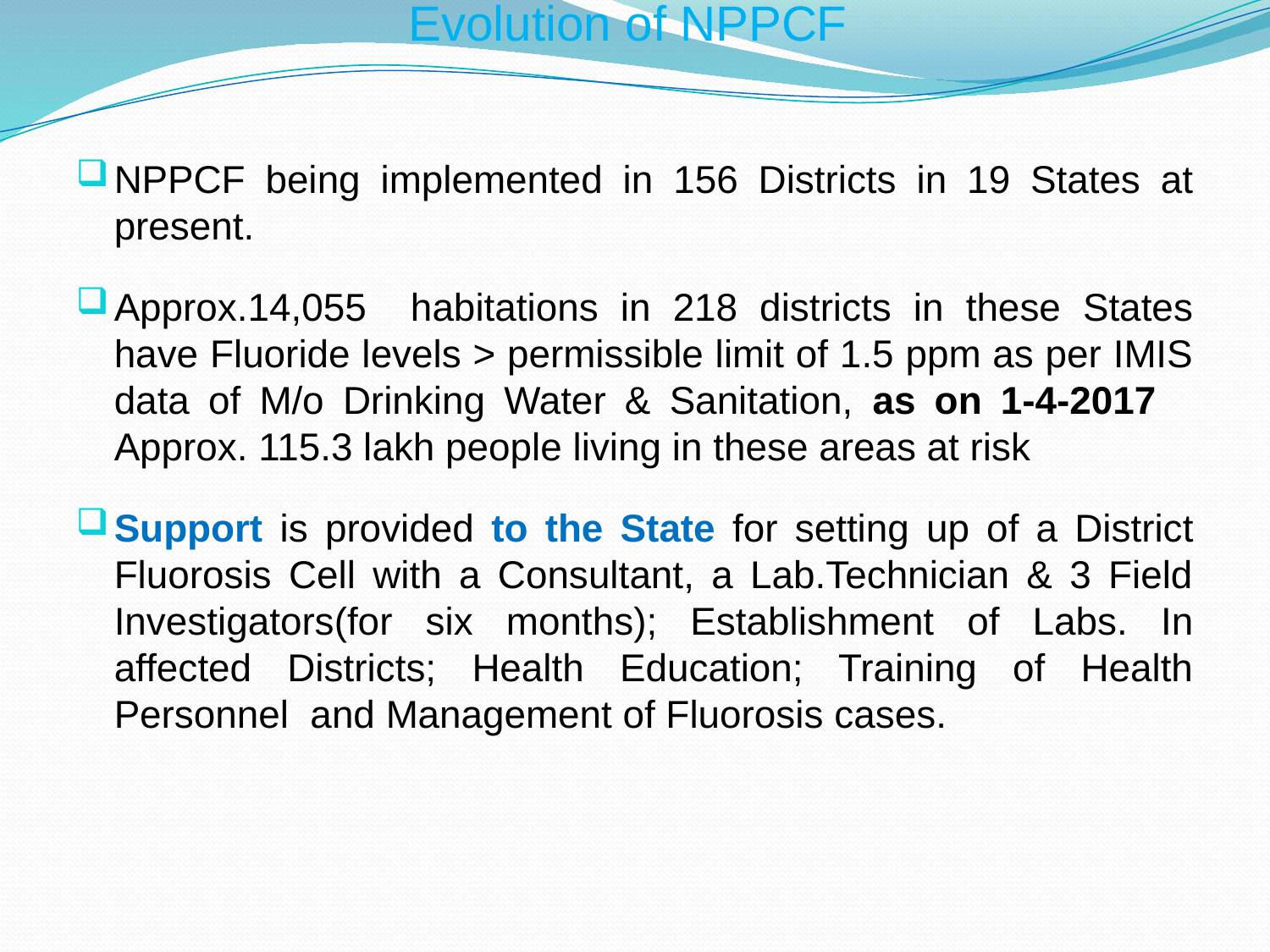

# Evolution of NPPCF
NPPCF being implemented in 156 Districts in 19 States at present.

Approx.14,055  habitations in 218 districts in these States have Fluoride levels > permissible limit of 1.5 ppm as per IMIS data of M/o Drinking Water & Sanitation, as on 1-4-2017   Approx. 115.3 lakh people living in these areas at risk

Support is provided to the State for setting up of a District Fluorosis Cell with a Consultant, a Lab.Technician & 3 Field Investigators(for six months); Establishment of Labs. In affected Districts; Health Education; Training of Health Personnel  and Management of Fluorosis cases.